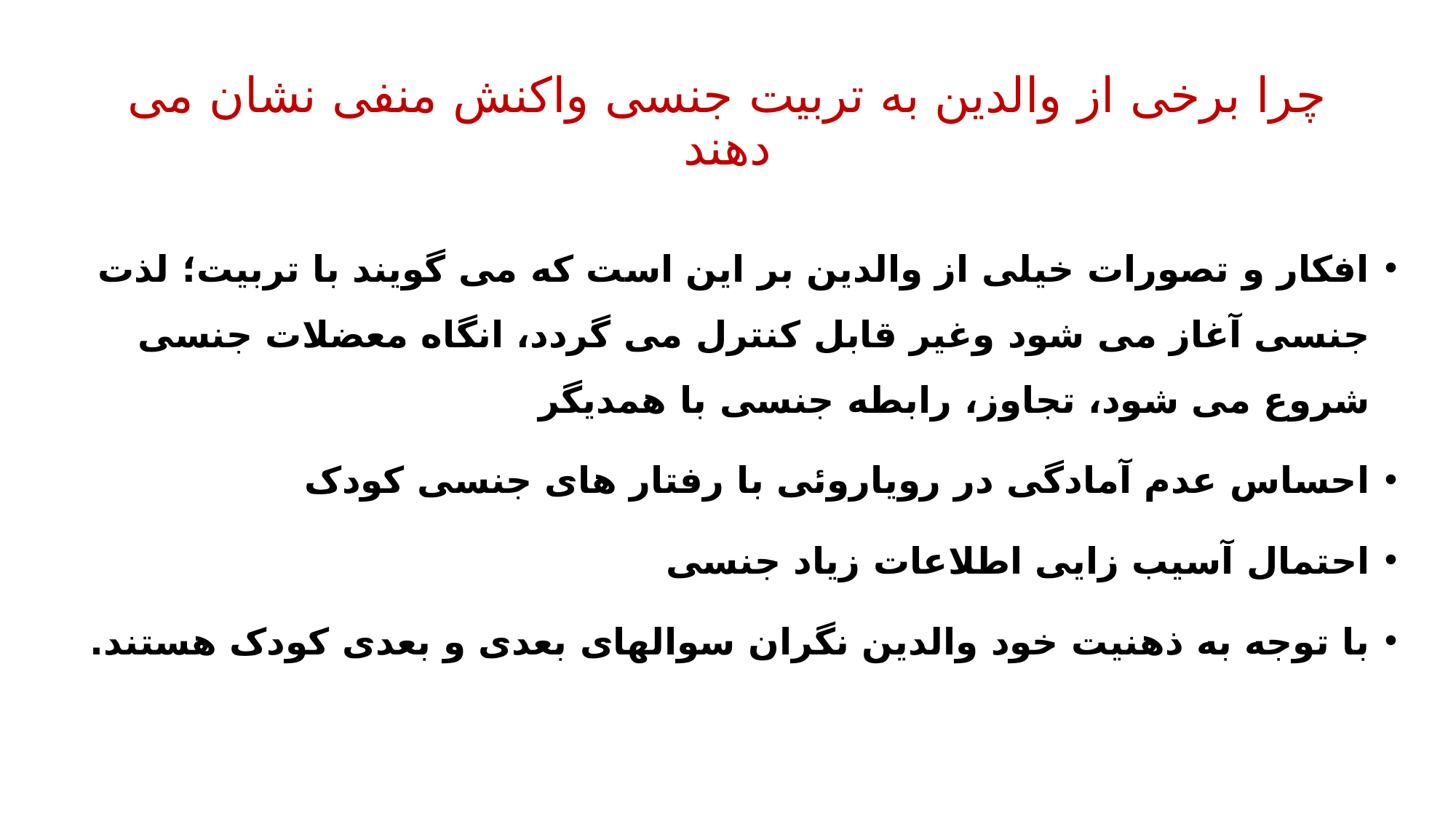

# چرا برخی از والدین به تربیت جنسی واکنش منفی نشان می دهند
افکار و تصورات خیلی از والدین بر این است که می گویند با تربیت؛ لذت جنسی آغاز می شود وغیر قابل کنترل می گردد، انگاه معضلات جنسی شروع می شود، تجاوز، رابطه جنسی با همدیگر
احساس عدم آمادگی در رویاروئی با رفتار های جنسی کودک
احتمال آسیب زایی اطلاعات زیاد جنسی
با توجه به ذهنیت خود والدین نگران سوالهای بعدی و بعدی کودک هستند.